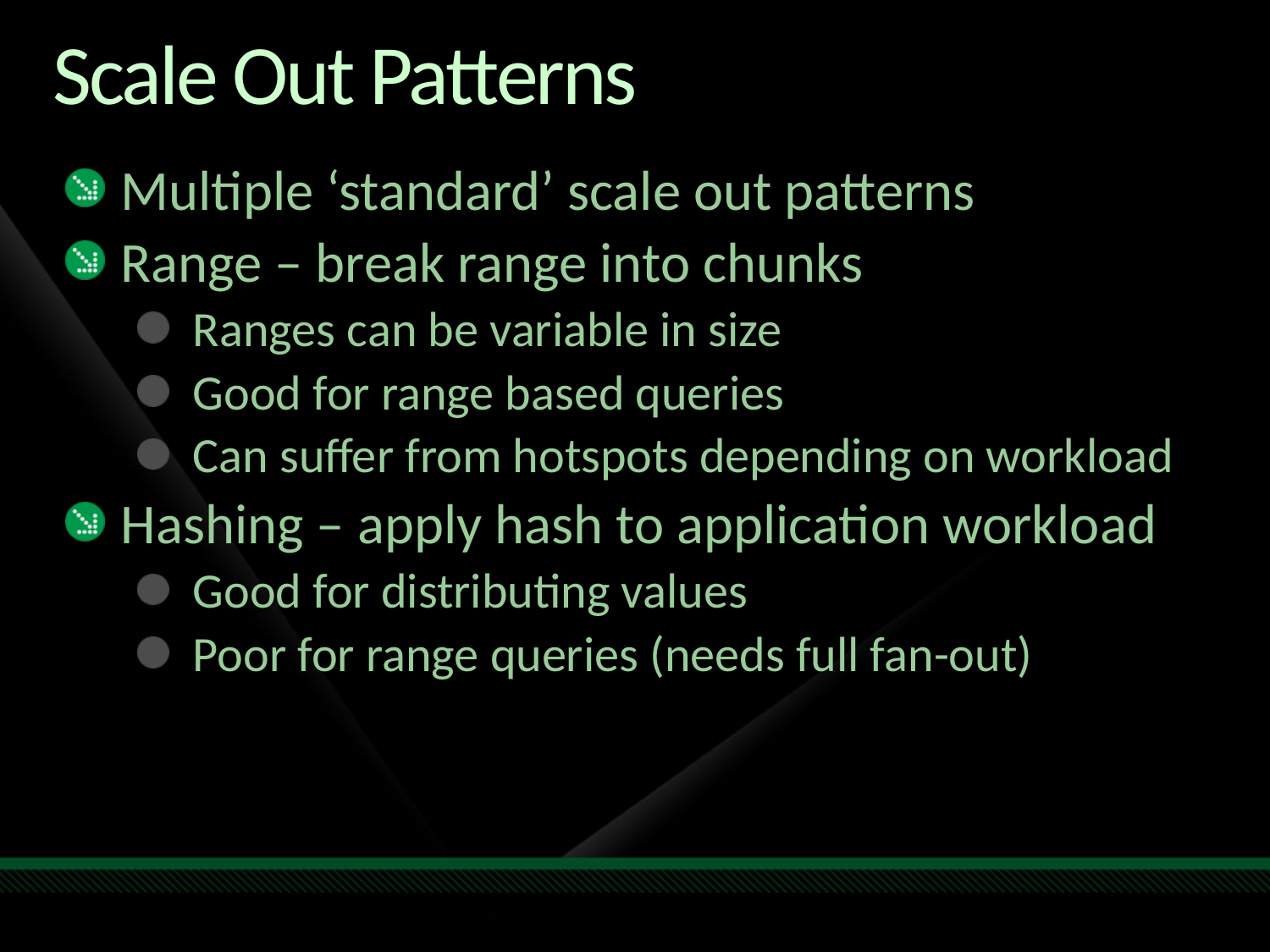

# Scale Out Patterns
Multiple ‘standard’ scale out patterns
Range – break range into chunks
Ranges can be variable in size
Good for range based queries
Can suffer from hotspots depending on workload
Hashing – apply hash to application workload
Good for distributing values
Poor for range queries (needs full fan-out)